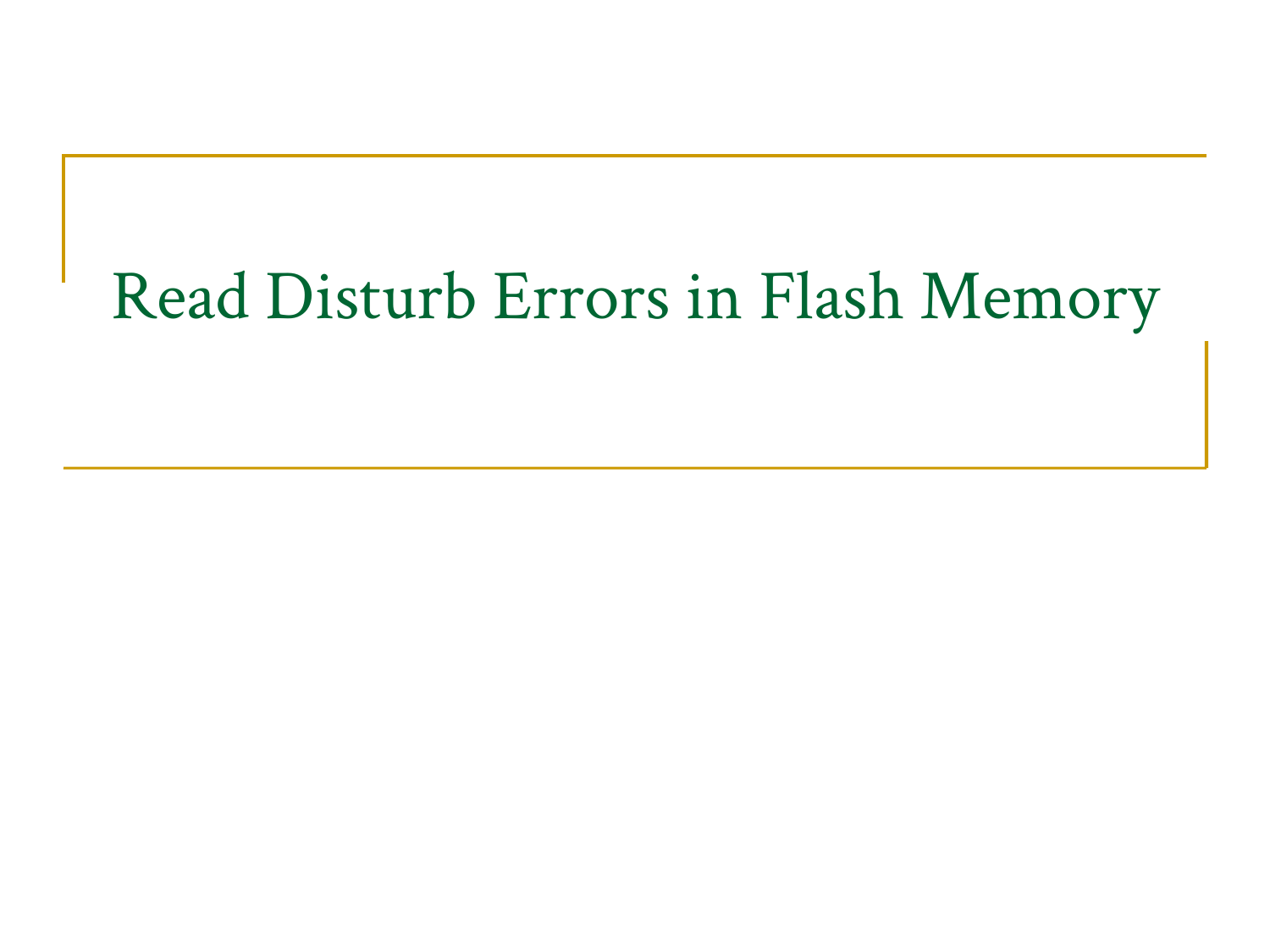

# Read Disturb Errors in Flash Memory